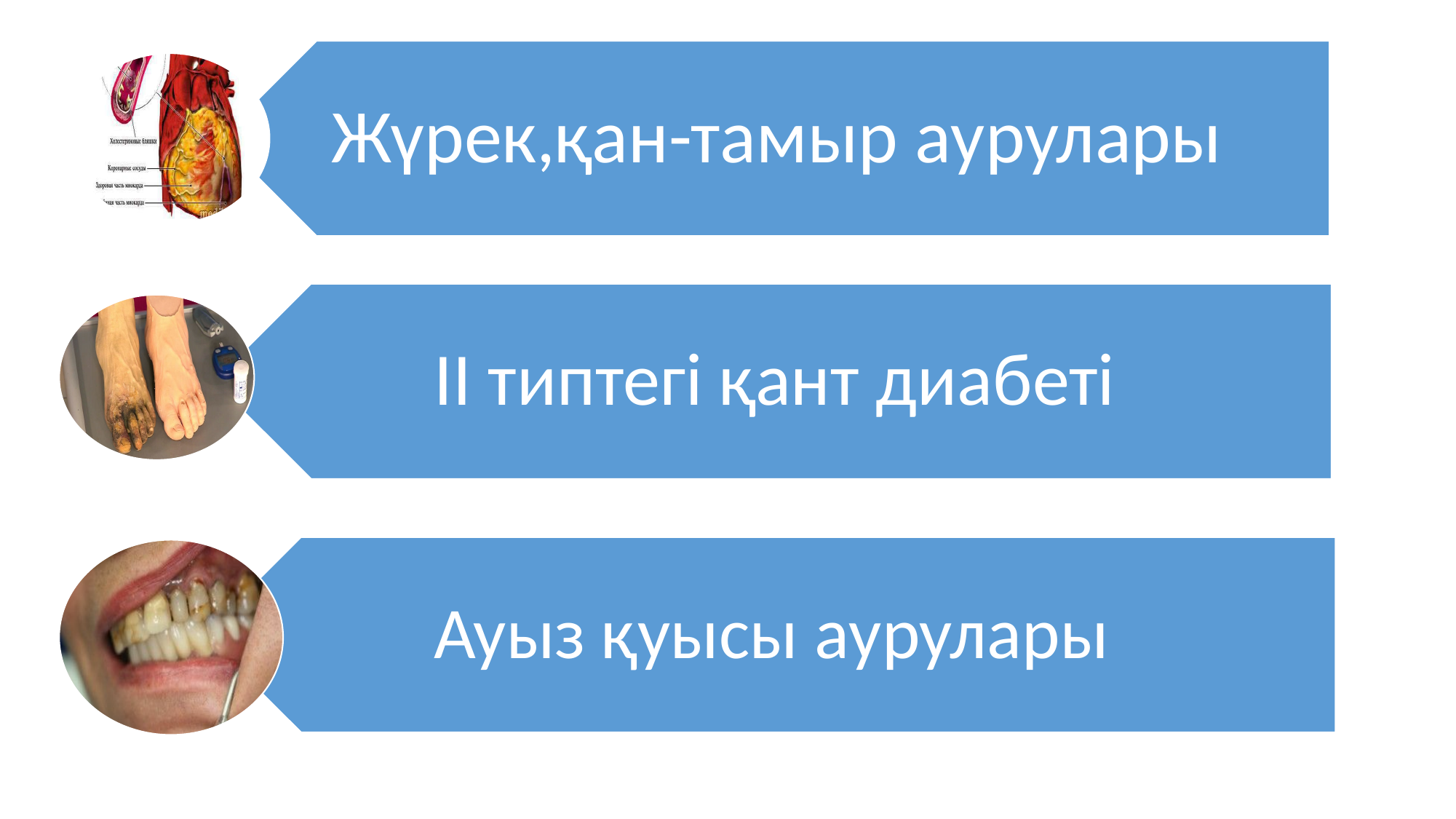

Жүрек,қан-тамыр аурулары
ІІ типтегі қант диабеті
Ауыз қуысы аурулары